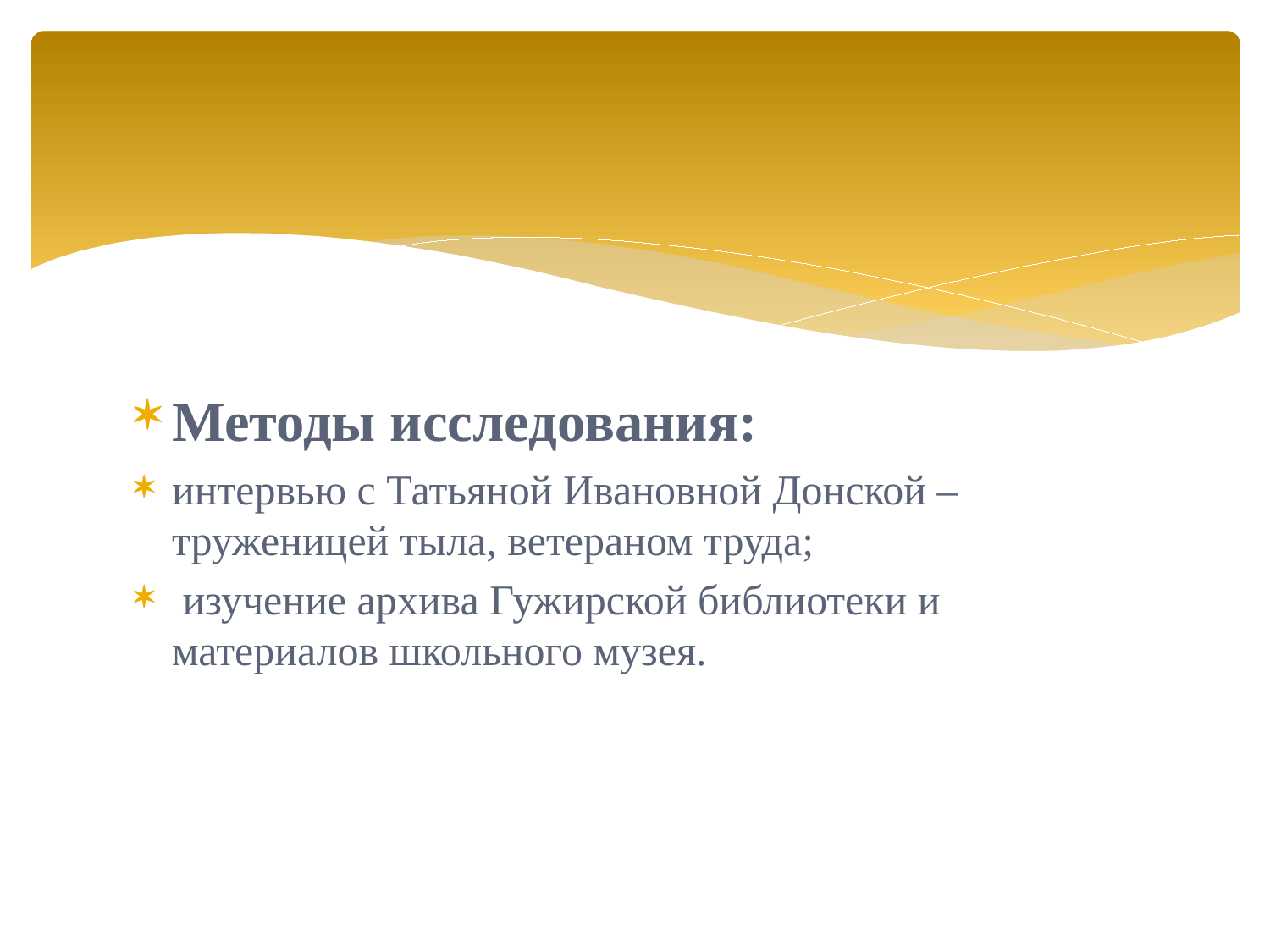

#
Методы исследования:
интервью с Татьяной Ивановной Донской –труженицей тыла, ветераном труда;
 изучение архива Гужирской библиотеки и материалов школьного музея.